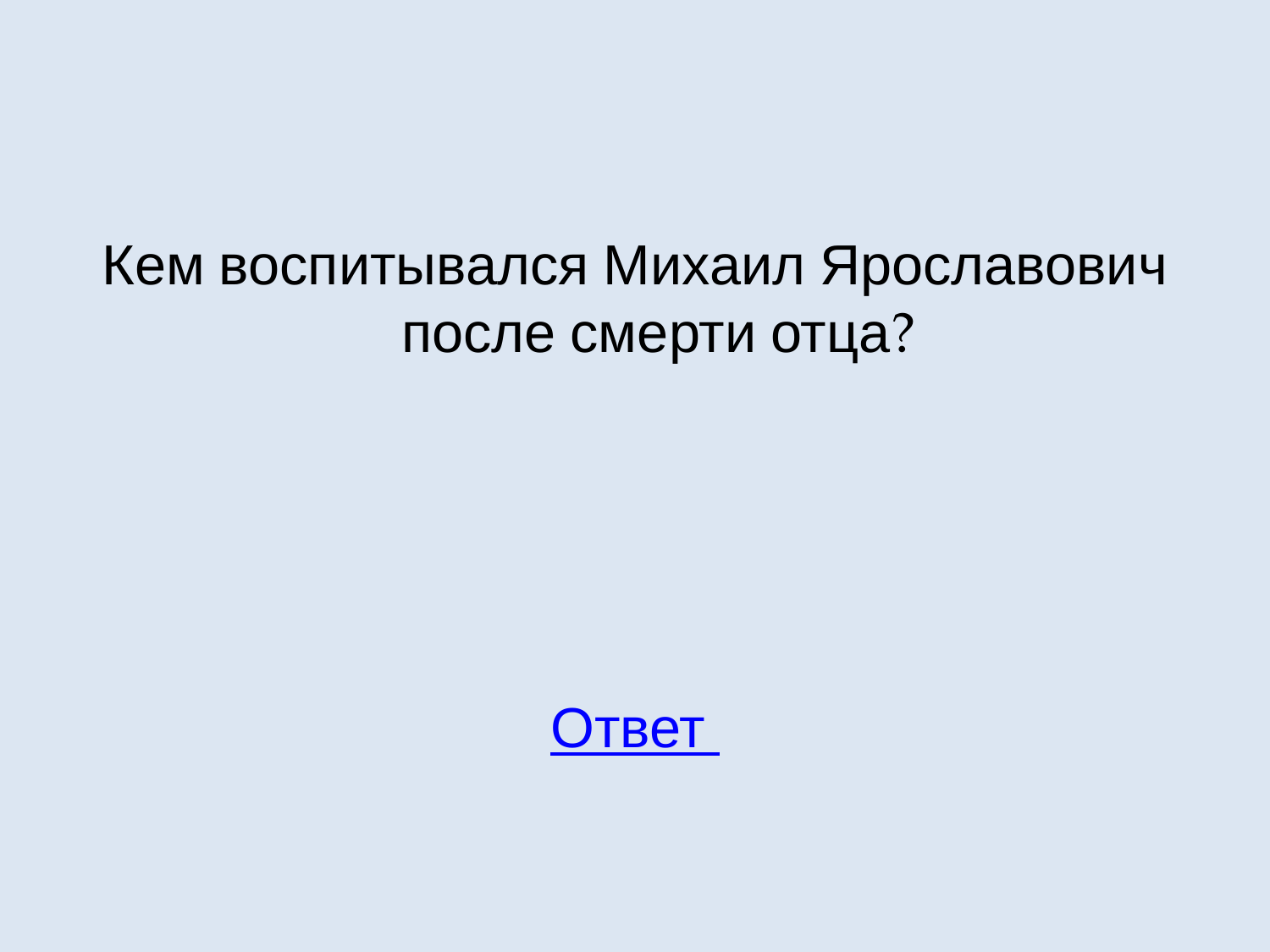

#
Кем воспитывался Михаил Ярославович после смерти отца?

Ответ